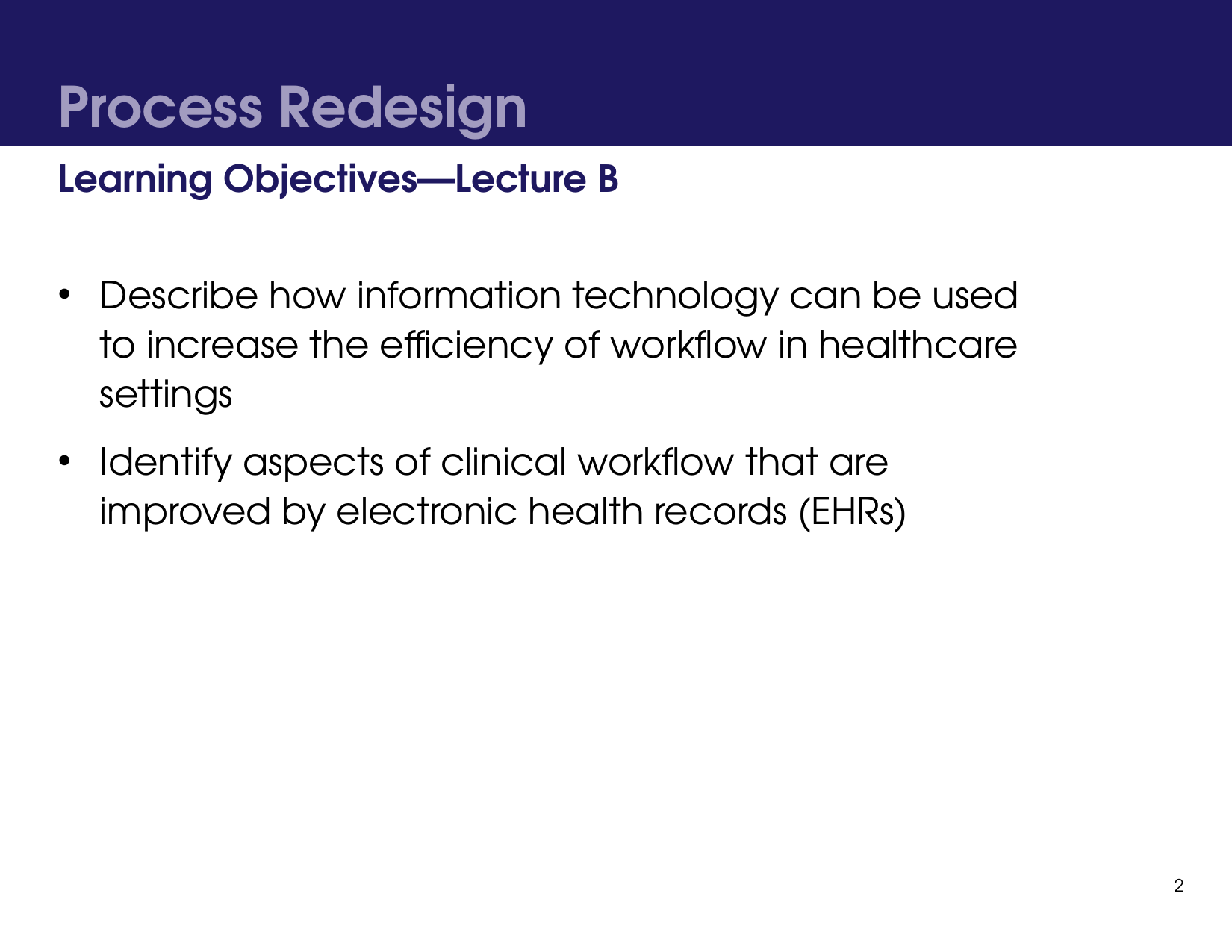

# Process Redesign
Learning Objectives—Lecture B
Describe how information technology can be used to increase the efficiency of workflow in healthcare settings
Identify aspects of clinical workflow that are improved by electronic health records (EHRs)

2